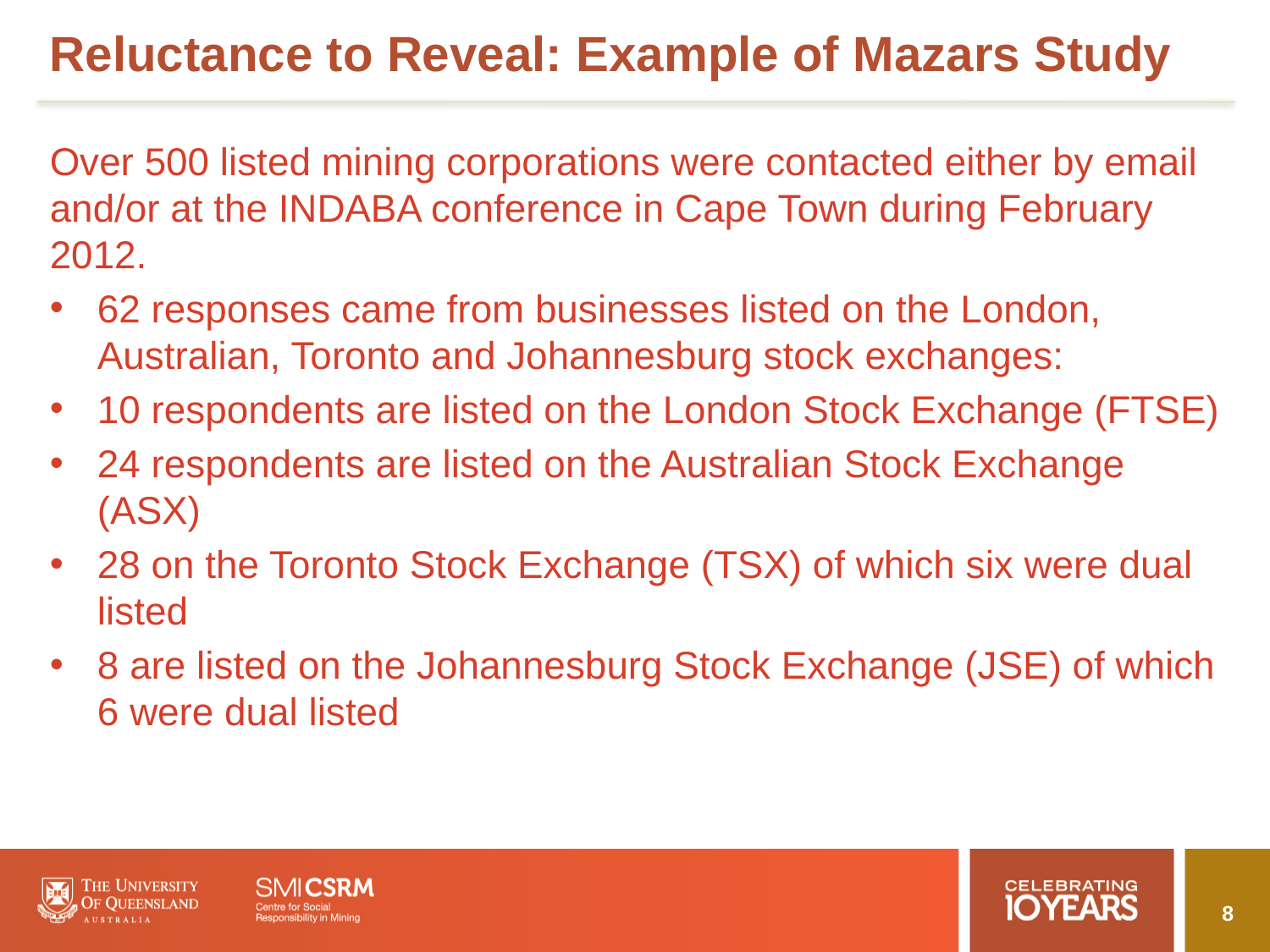

# Reluctance to Reveal: Example of Mazars Study
Over 500 listed mining corporations were contacted either by email and/or at the INDABA conference in Cape Town during February 2012.
62 responses came from businesses listed on the London, Australian, Toronto and Johannesburg stock exchanges:
10 respondents are listed on the London Stock Exchange (FTSE)
24 respondents are listed on the Australian Stock Exchange (ASX)
28 on the Toronto Stock Exchange (TSX) of which six were dual listed
8 are listed on the Johannesburg Stock Exchange (JSE) of which 6 were dual listed